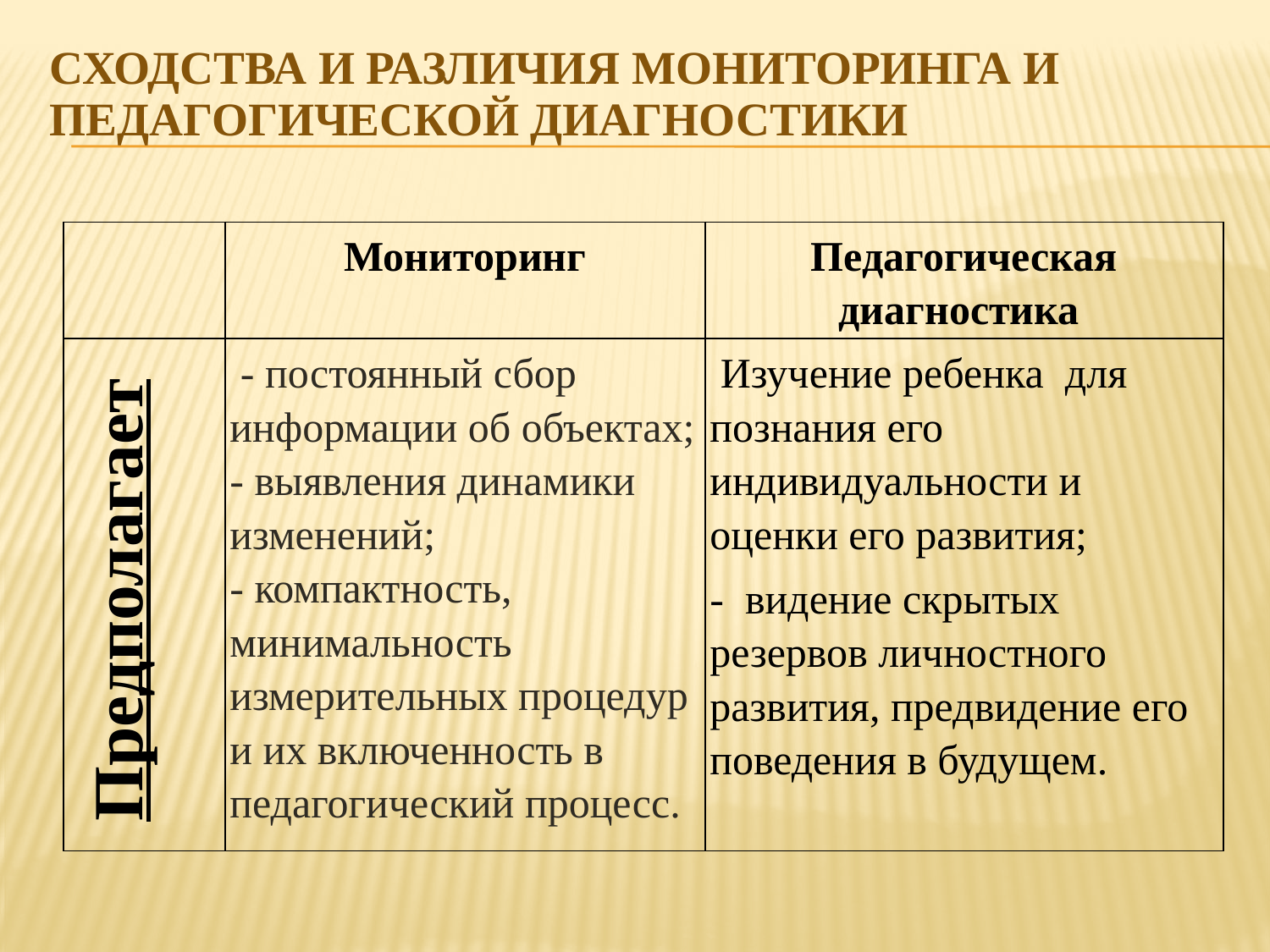

Сходства и различия мониторинга и педагогической диагностики
|  | Мониторинг | Педагогическая диагностика |
| --- | --- | --- |
| Предполагает | - постоянный сбор информации об объектах; - выявления динамики изменений; - компактность, минимальность измерительных процедур и их включенность в педагогический процесс. | Изучение ребенка для познания его индивидуальности и оценки его развития; - видение скрытых резервов личностного развития, предвидение его поведения в будущем. |